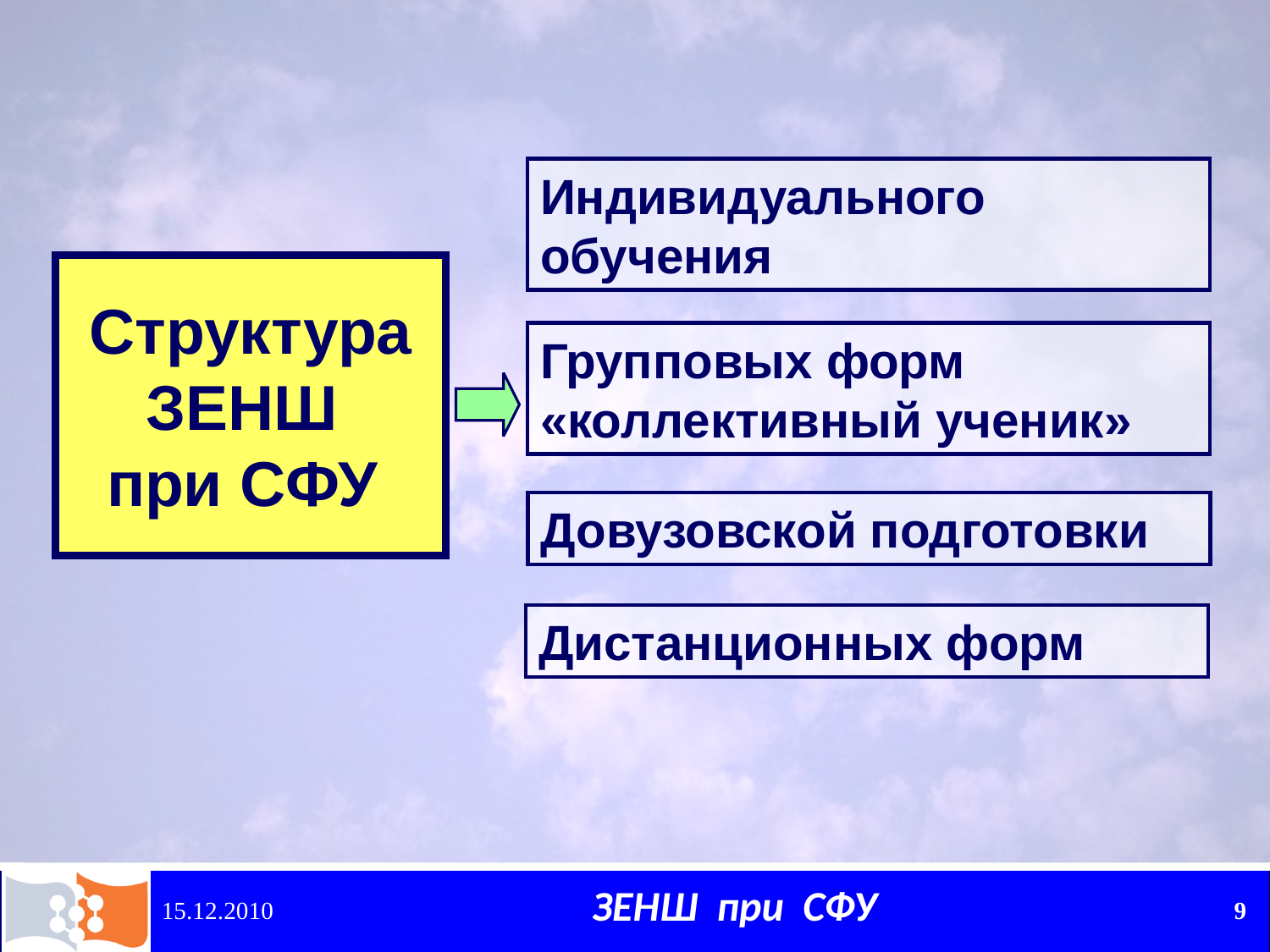

Индивидуального обучения
Структура ЗЕНШ
при СФУ
Групповых форм «коллективный ученик»

Довузовской подготовки
Дистанционных форм
15.12.2010
9